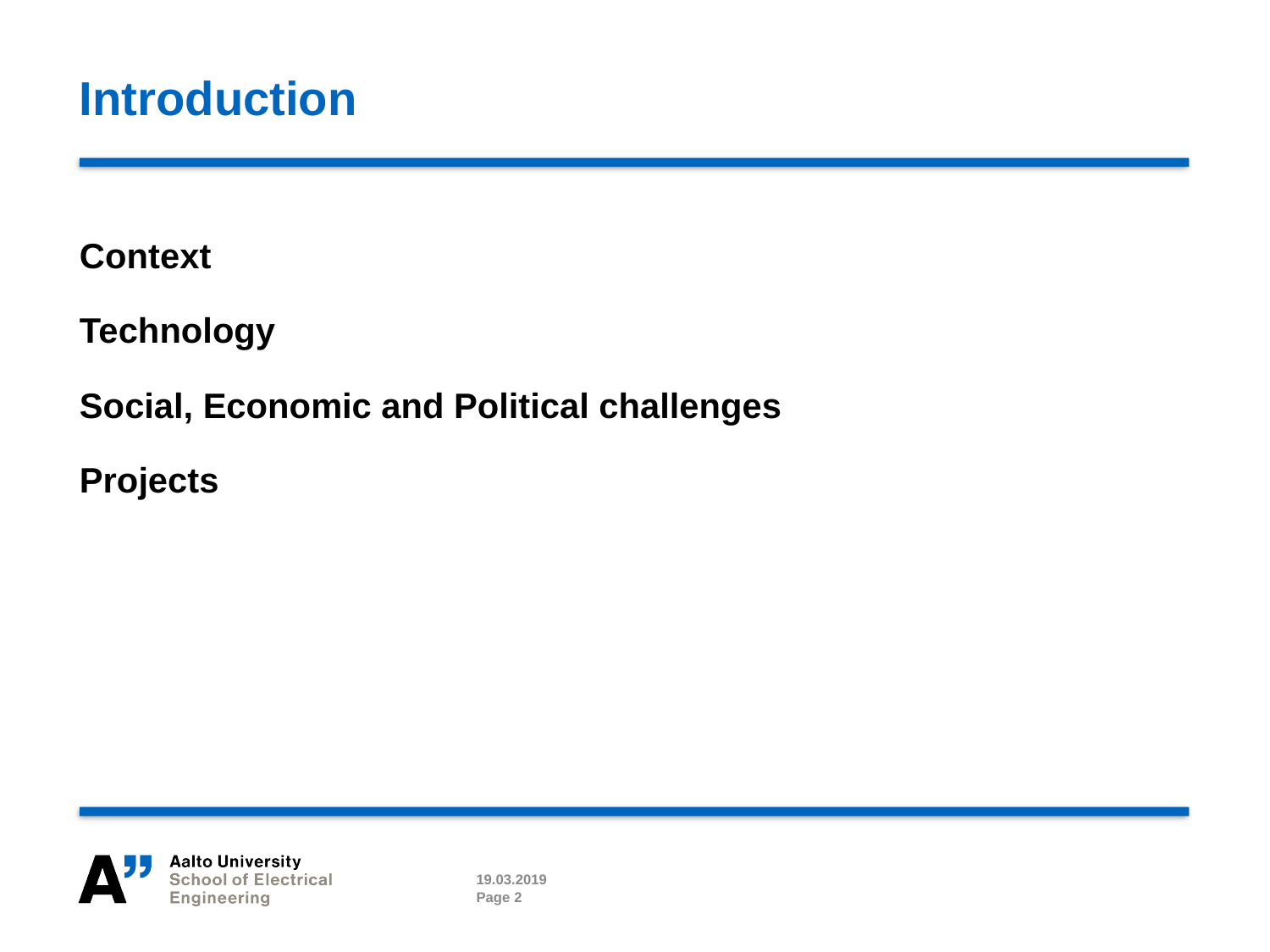

# Introduction
Context
Technology
Social, Economic and Political challenges
Projects

19.03.2019
Page 2